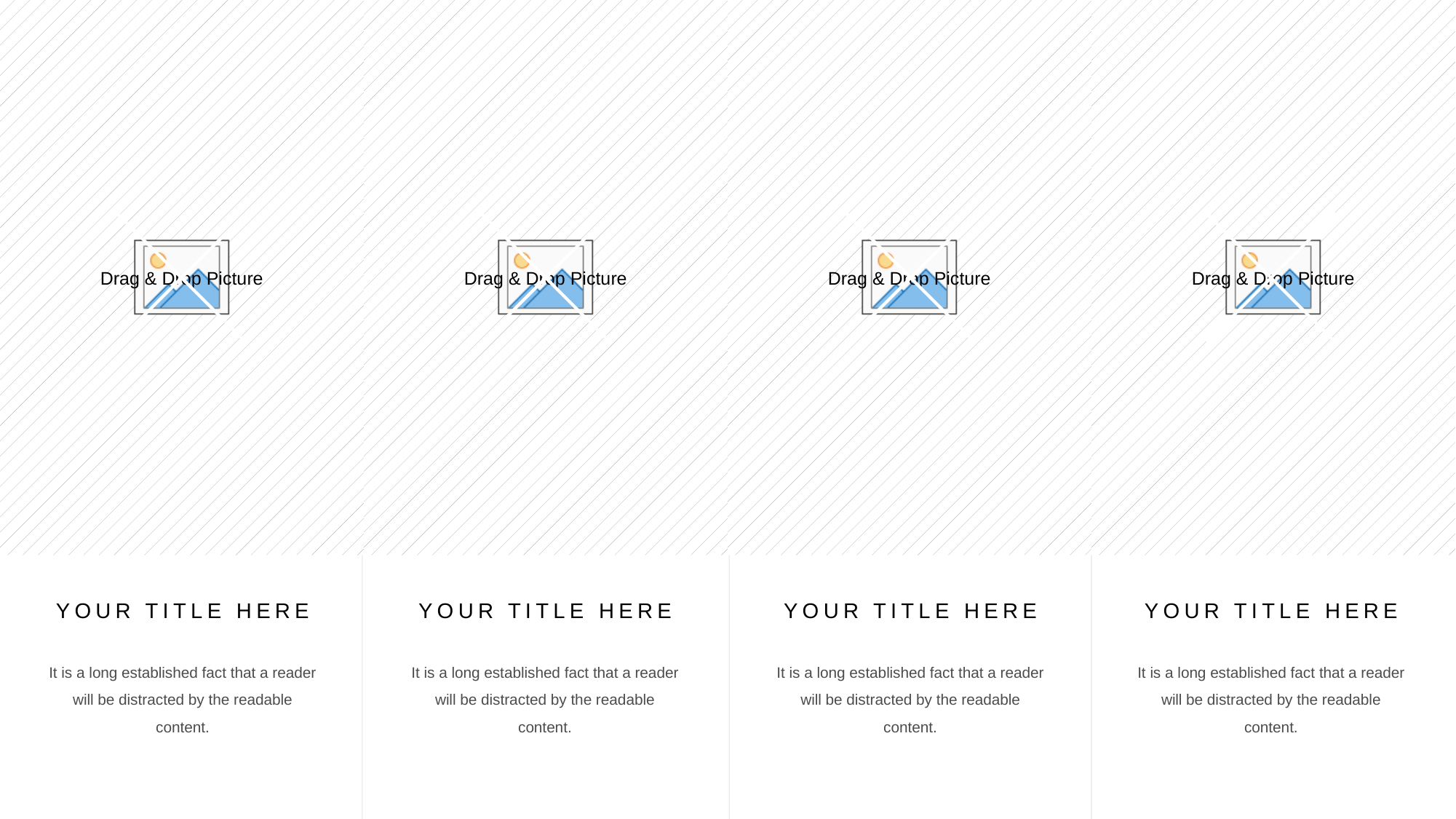

YOUR TITLE HERE
YOUR TITLE HERE
YOUR TITLE HERE
YOUR TITLE HERE
It is a long established fact that a reader will be distracted by the readable content.
It is a long established fact that a reader will be distracted by the readable content.
It is a long established fact that a reader will be distracted by the readable content.
It is a long established fact that a reader will be distracted by the readable content.